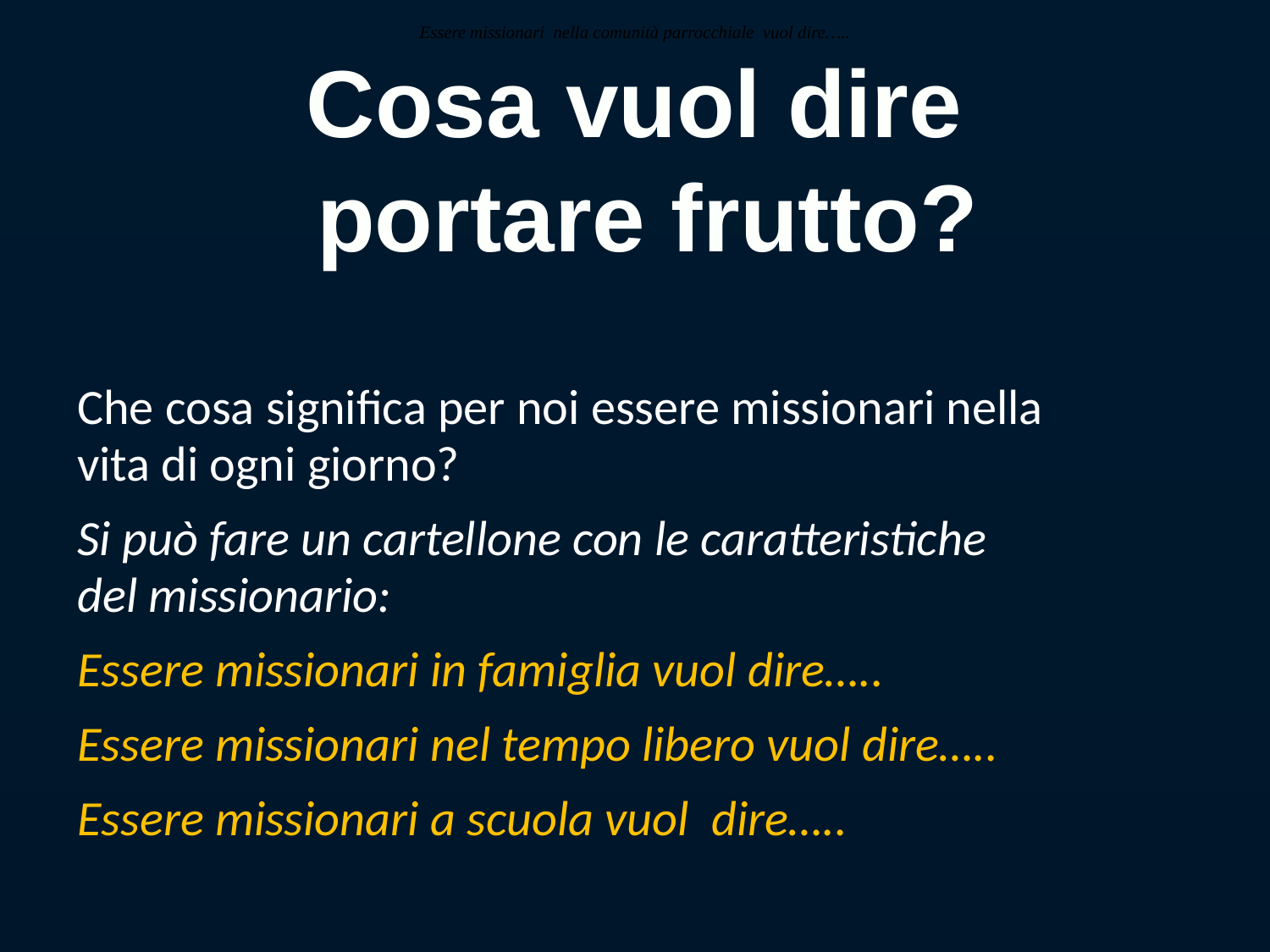

Essere missionari  nella comunità parrocchiale  vuol dire…..
Cosa vuol dire
portare frutto?
| Che cosa significa per noi essere missionari nella vita di ogni giorno? Si può fare un cartellone con le caratteristiche del missionario: Essere missionari in famiglia vuol dire….. Essere missionari nel tempo libero vuol dire….. Essere missionari a scuola vuol dire….. |
| --- |